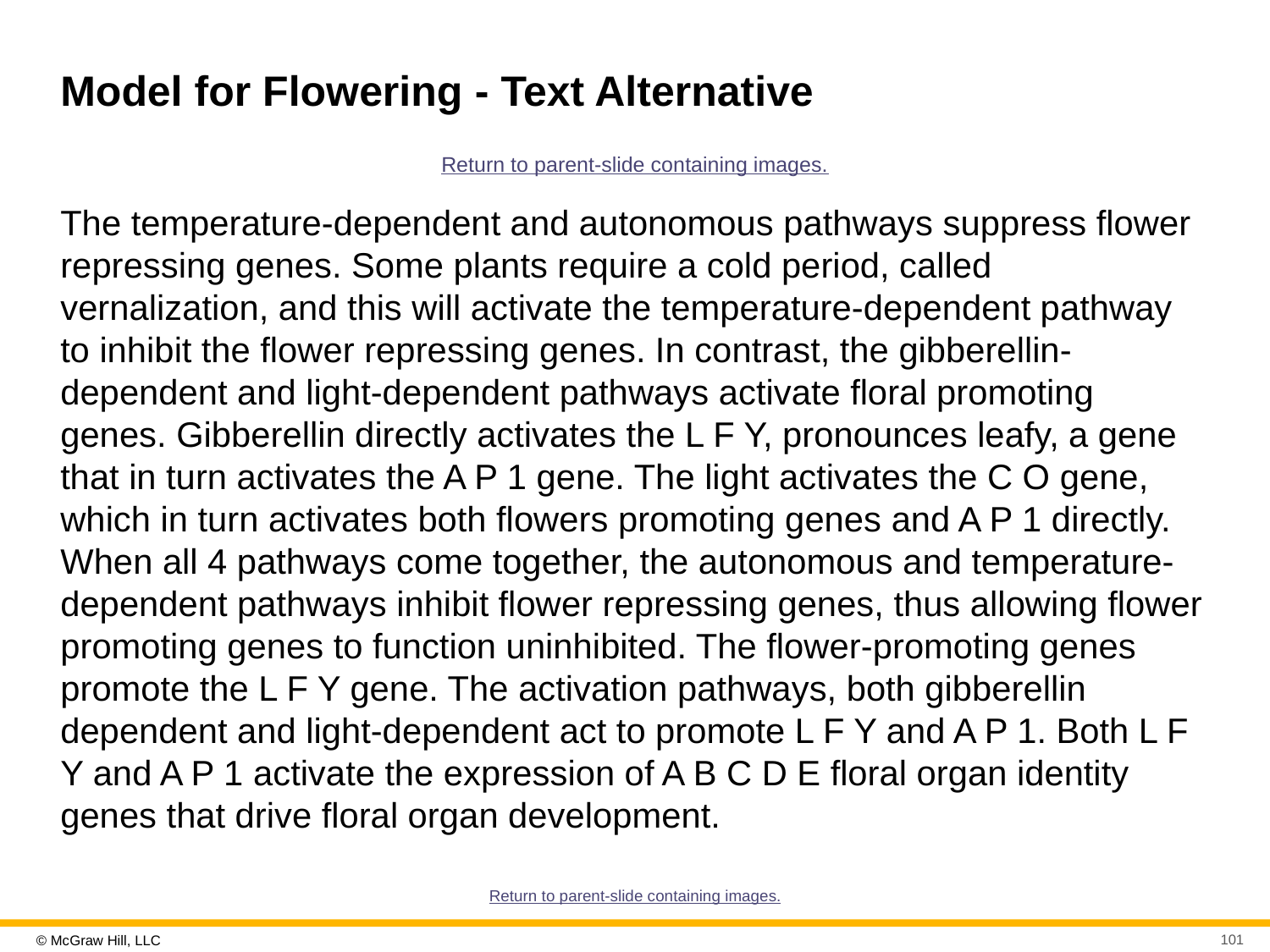

# Model for Flowering - Text Alternative
Return to parent-slide containing images.
The temperature-dependent and autonomous pathways suppress flower repressing genes. Some plants require a cold period, called vernalization, and this will activate the temperature-dependent pathway to inhibit the flower repressing genes. In contrast, the gibberellin-dependent and light-dependent pathways activate floral promoting genes. Gibberellin directly activates the L F Y, pronounces leafy, a gene that in turn activates the A P 1 gene. The light activates the C O gene, which in turn activates both flowers promoting genes and A P 1 directly. When all 4 pathways come together, the autonomous and temperature-dependent pathways inhibit flower repressing genes, thus allowing flower promoting genes to function uninhibited. The flower-promoting genes promote the L F Y gene. The activation pathways, both gibberellin dependent and light-dependent act to promote L F Y and A P 1. Both L F Y and A P 1 activate the expression of A B C D E floral organ identity genes that drive floral organ development.
Return to parent-slide containing images.
101